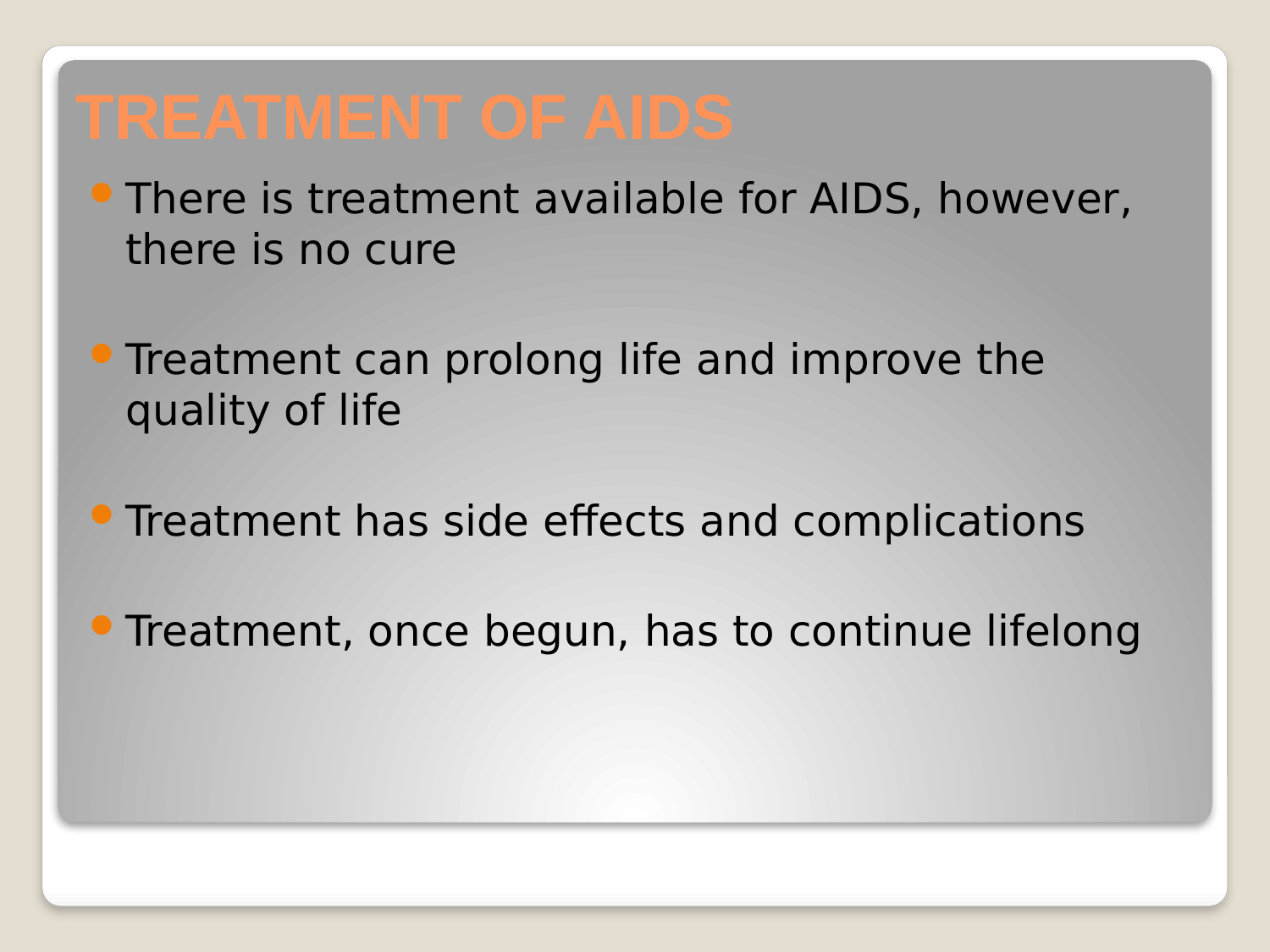

# TREATMENT OF AIDS
There is treatment available for AIDS, however, there is no cure

Treatment can prolong life and improve the quality of life

Treatment has side effects and complications

Treatment, once begun, has to continue lifelong